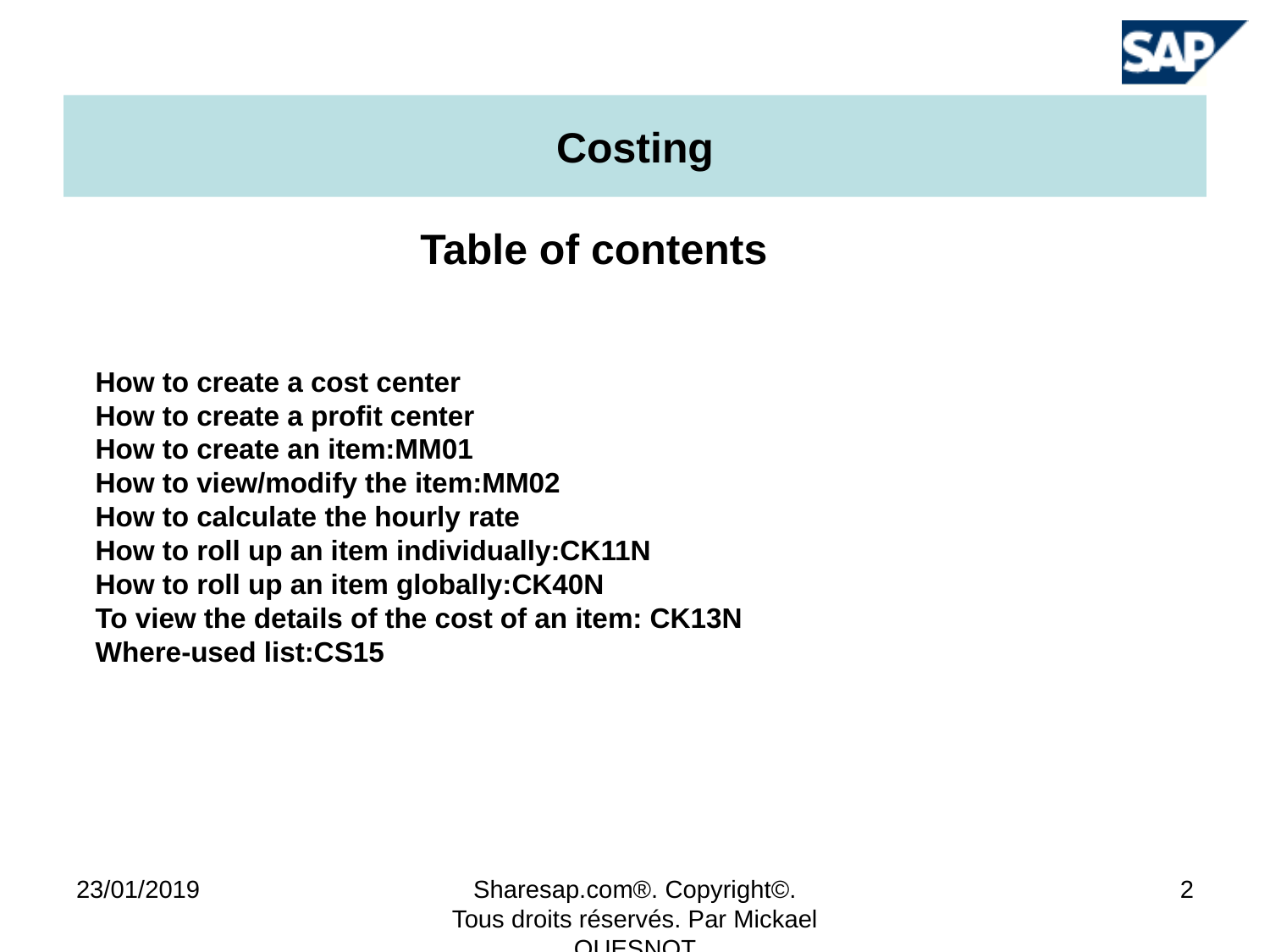

# Costing
Table of contents

How to create a cost center
How to create a profit center
How to create an item:MM01
How to view/modify the item:MM02
How to calculate the hourly rate
How to roll up an item individually:CK11N
How to roll up an item globally:CK40N
To view the details of the cost of an item: CK13N
Where-used list:CS15

23/01/2019
Sharesap.com®. Copyright©. Tous droits réservés. Par Mickael QUESNOT
2